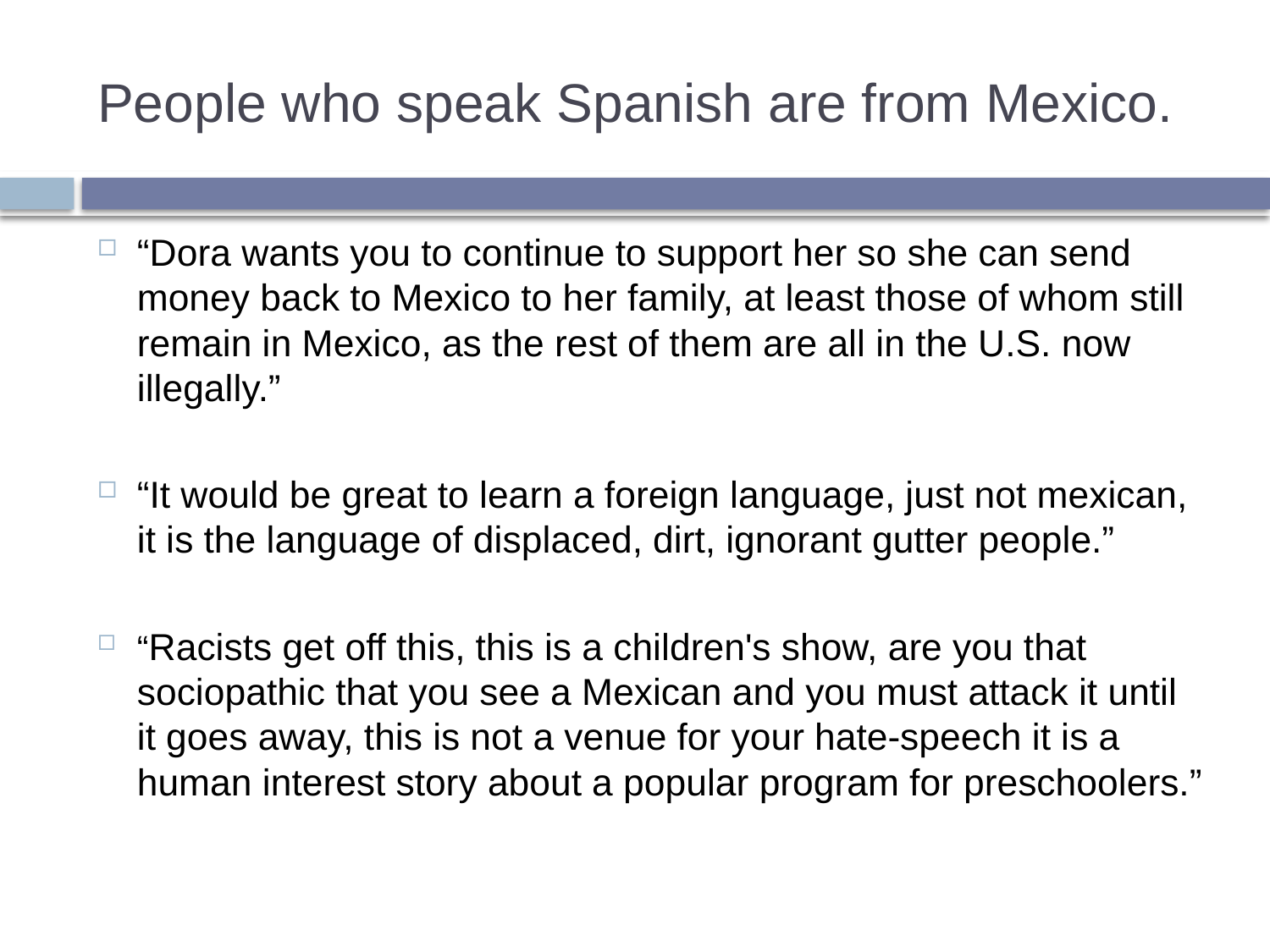

# People who speak Spanish are from Mexico.
“Dora wants you to continue to support her so she can send money back to Mexico to her family, at least those of whom still remain in Mexico, as the rest of them are all in the U.S. now illegally.”

“It would be great to learn a foreign language, just not mexican, it is the language of displaced, dirt, ignorant gutter people.”

“Racists get off this, this is a children's show, are you that sociopathic that you see a Mexican and you must attack it until it goes away, this is not a venue for your hate-speech it is a human interest story about a popular program for preschoolers.”